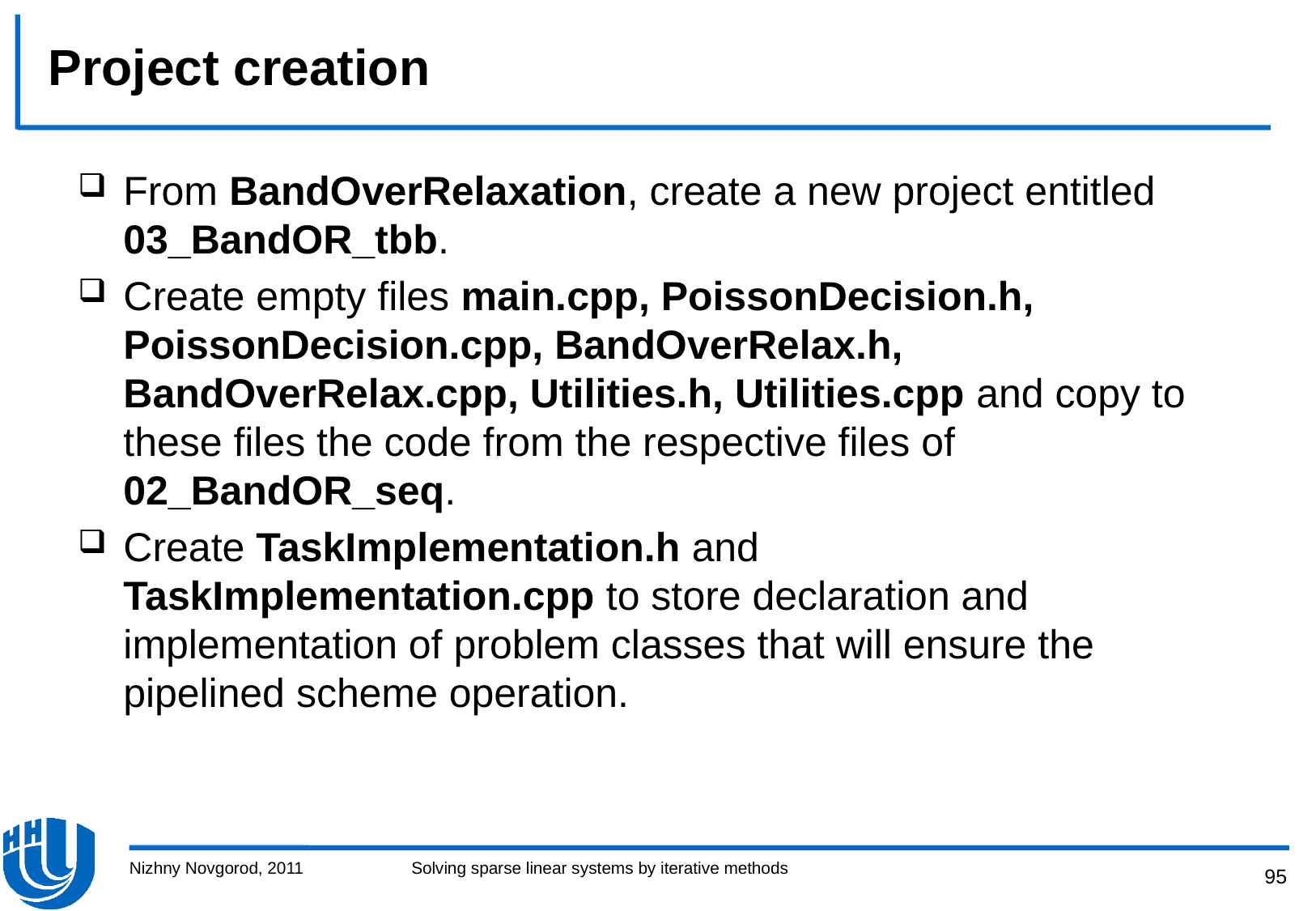

# Project creation
From BandOverRelaxation, create a new project entitled 03_BandOR_tbb.
Create empty files main.cpp, PoissonDecision.h, PoissonDecision.cpp, BandOverRelax.h, BandOverRelax.cpp, Utilities.h, Utilities.cpp and copy to these files the code from the respective files of 02_BandOR_seq.
Create TaskImplementation.h and TaskImplementation.cpp to store declaration and implementation of problem classes that will ensure the pipelined scheme operation.
Nizhny Novgorod, 2011
Solving sparse linear systems by iterative methods